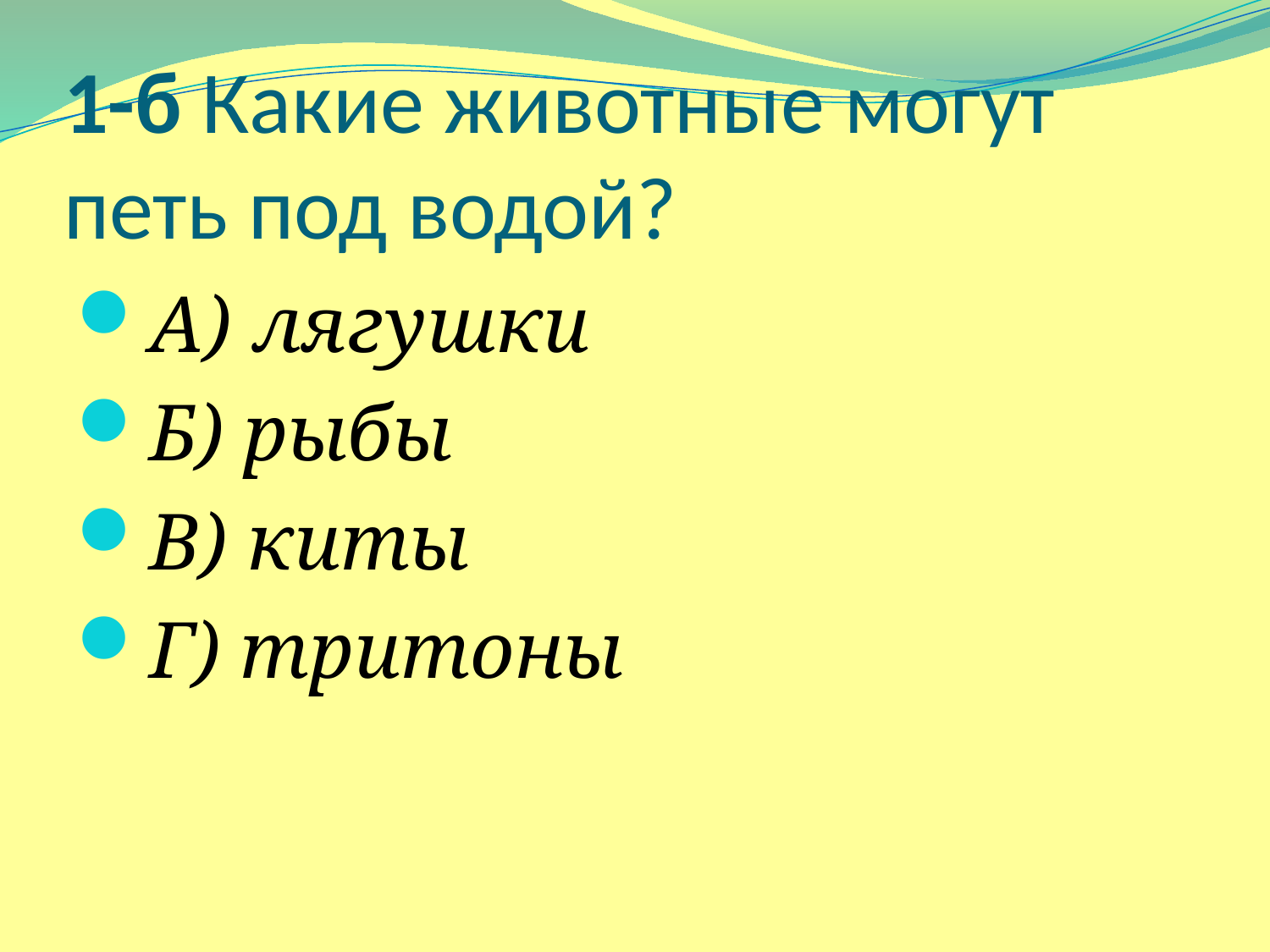

# 1-б Какие животные могут петь под водой?
А) лягушки
Б) рыбы
В) киты
Г) тритоны